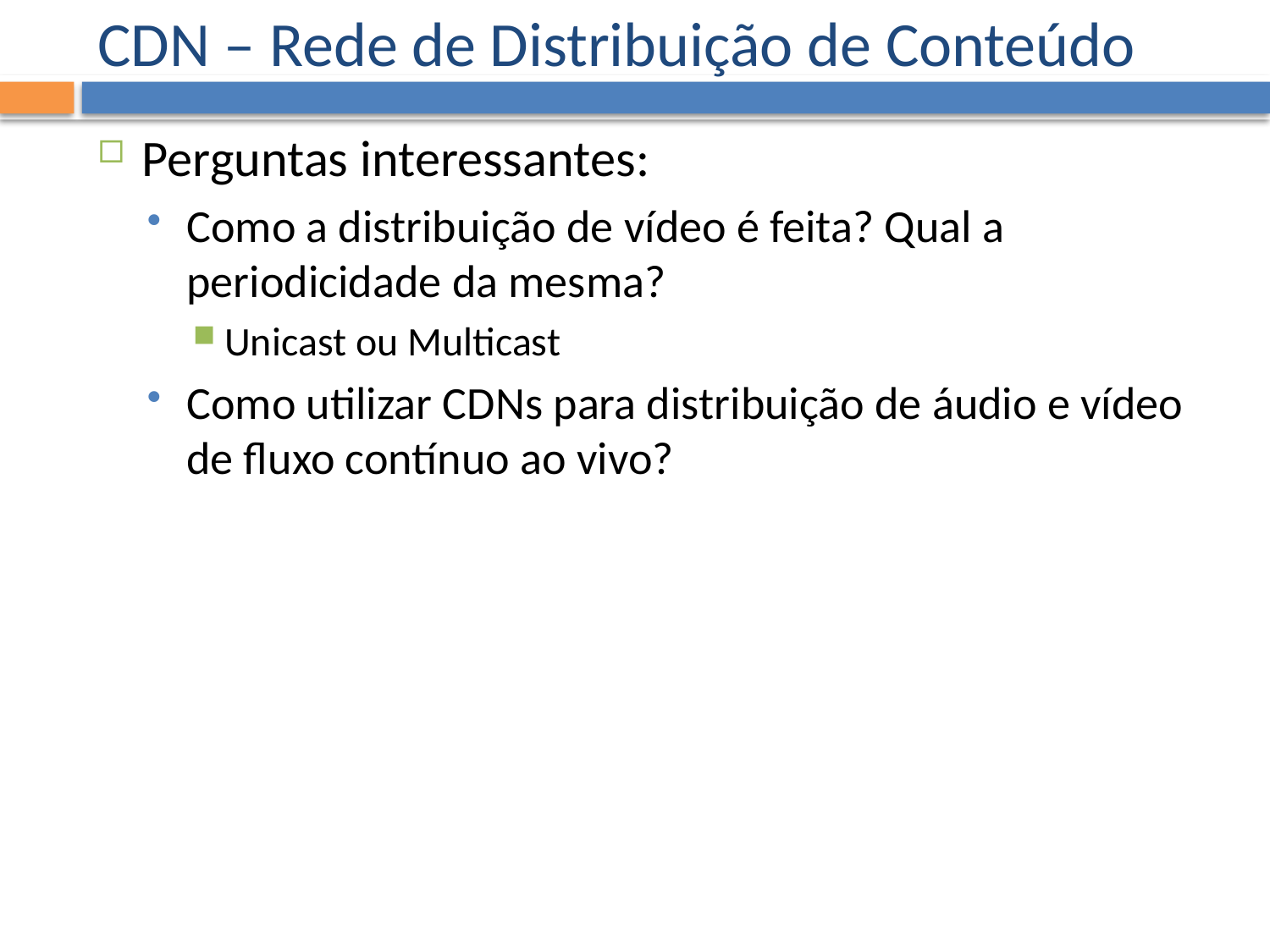

# CDN – Rede de Distribuição de Conteúdo
Perguntas interessantes:
Como a distribuição de vídeo é feita? Qual a periodicidade da mesma?
Unicast ou Multicast
Como utilizar CDNs para distribuição de áudio e vídeo de fluxo contínuo ao vivo?